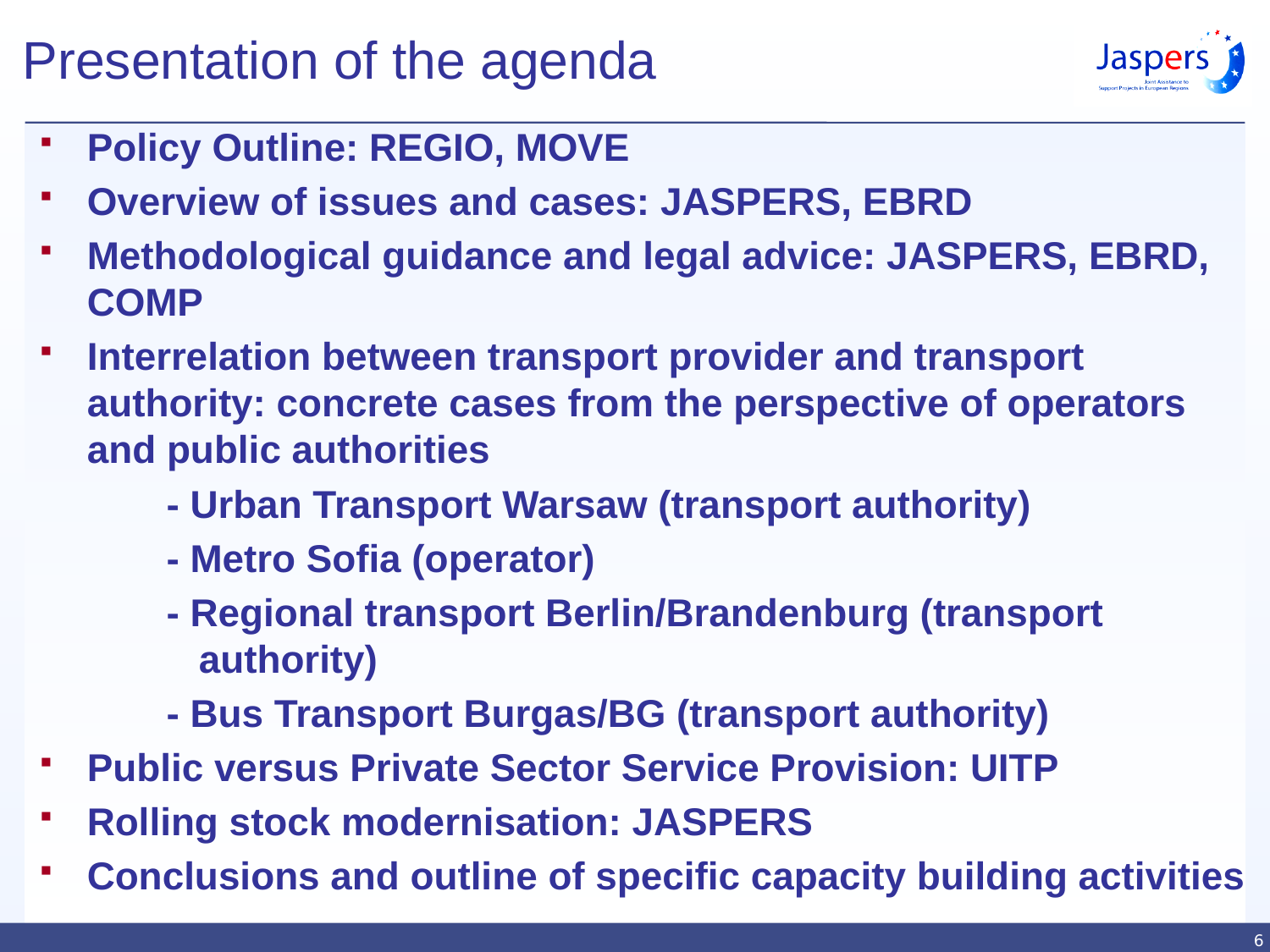

Presentation of the agenda
Policy Outline: REGIO, MOVE
Overview of issues and cases: JASPERS, EBRD
Methodological guidance and legal advice: JASPERS, EBRD, COMP
Interrelation between transport provider and transport authority: concrete cases from the perspective of operators and public authorities
	- Urban Transport Warsaw (transport authority)
	- Metro Sofia (operator)
	- Regional transport Berlin/Brandenburg (transport 	  	   authority)
	- Bus Transport Burgas/BG (transport authority)
Public versus Private Sector Service Provision: UITP
Rolling stock modernisation: JASPERS
Conclusions and outline of specific capacity building activities

6